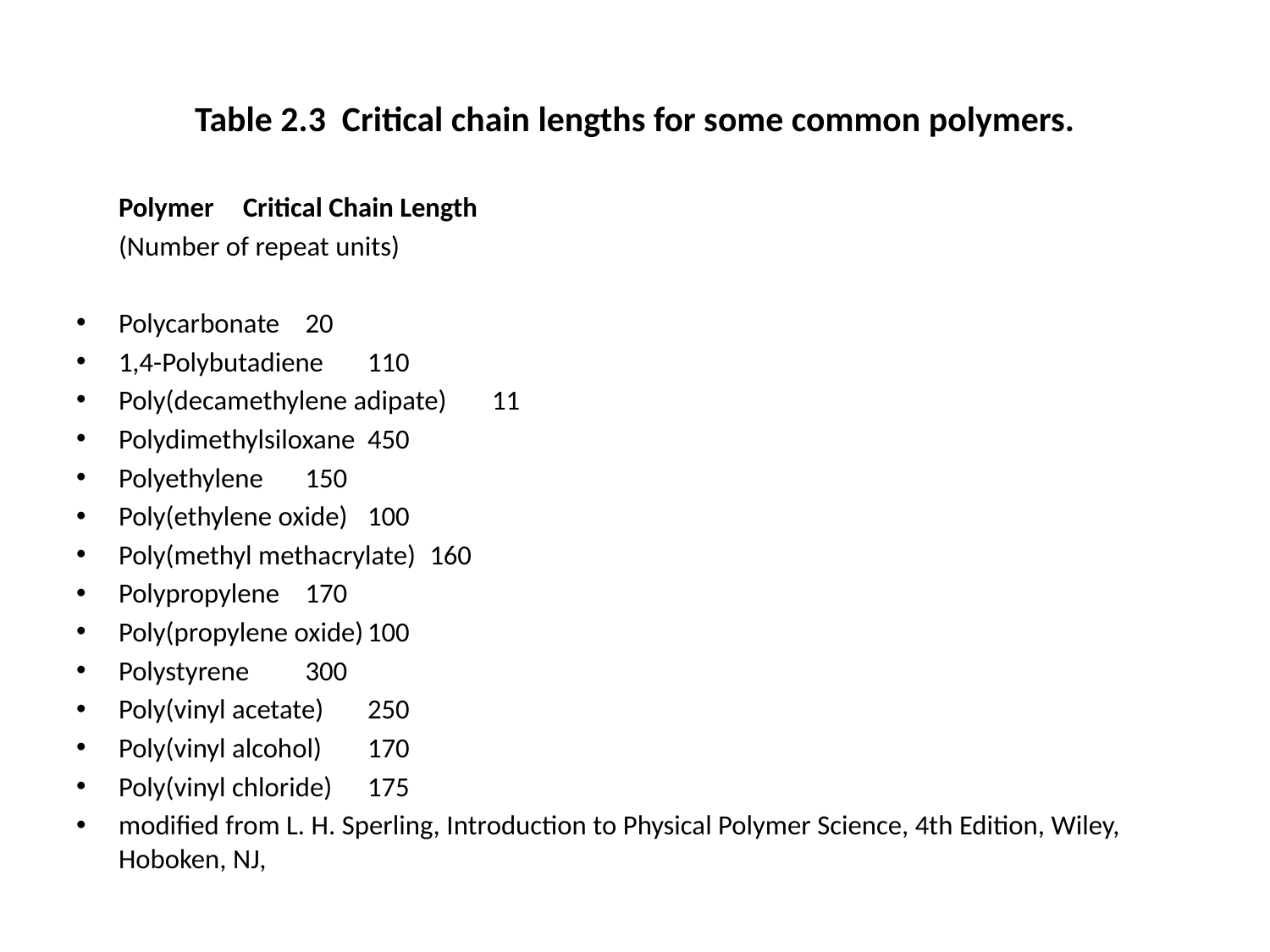

# Table 2.3  Critical chain lengths for some common polymers.

	Polymer			Critical Chain Length
					(Number of repeat units)

Polycarbonate				20
1,4-Polybutadiene			110
Poly(decamethylene adipate)		11
Polydimethylsiloxane			450
Polyethylene				150
Poly(ethylene oxide)			100
Poly(methyl methacrylate)		160
Polypropylene				170
Poly(propylene oxide)			100
Polystyrene				300
Poly(vinyl acetate)			250
Poly(vinyl alcohol)			170
Poly(vinyl chloride)			175
modified from L. H. Sperling, Introduction to Physical Polymer Science, 4th Edition, Wiley, Hoboken, NJ,